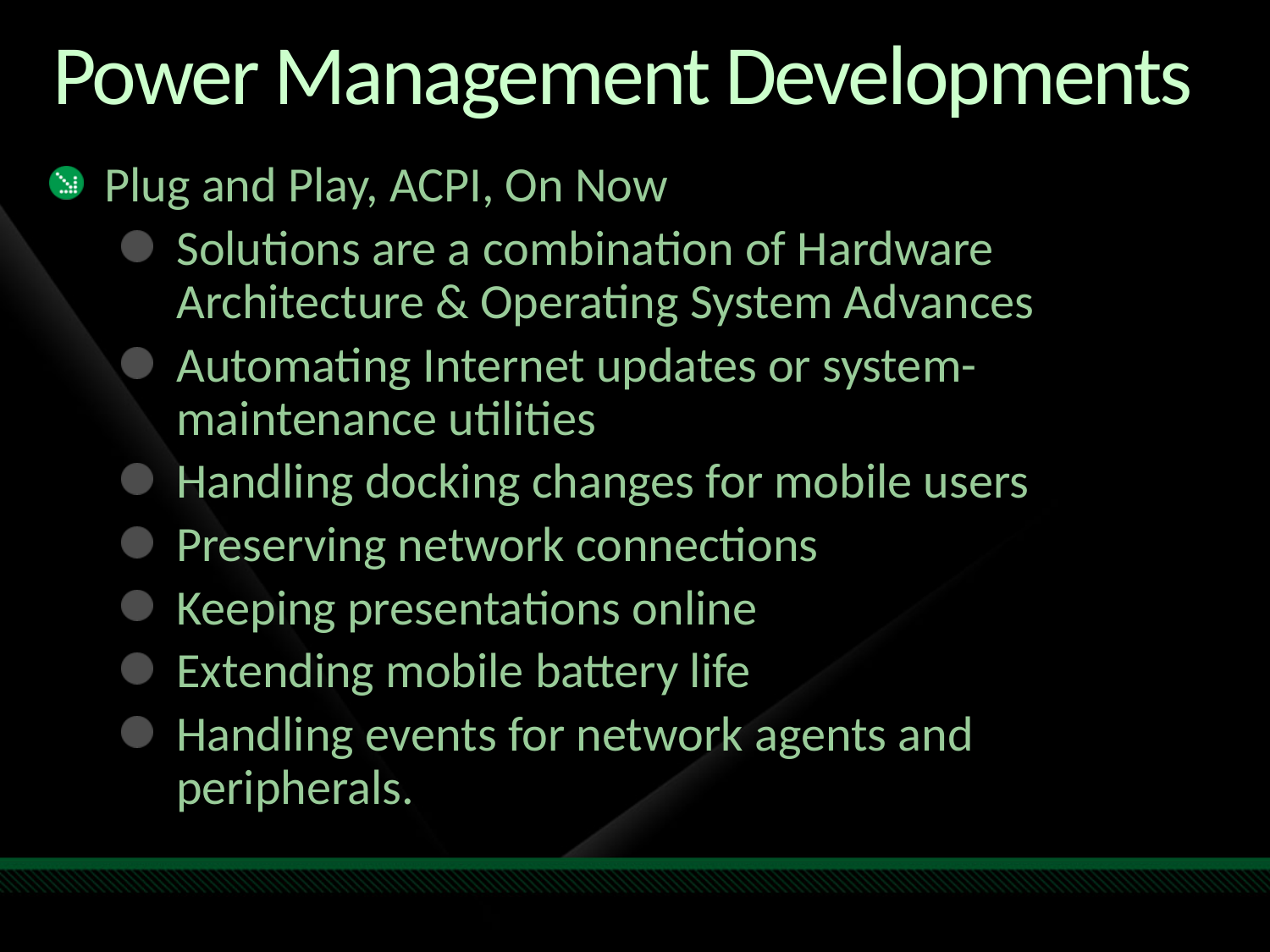

# Power Management Developments
Plug and Play, ACPI, On Now
Solutions are a combination of Hardware Architecture & Operating System Advances
Automating Internet updates or system-maintenance utilities
Handling docking changes for mobile users
Preserving network connections
Keeping presentations online
Extending mobile battery life
Handling events for network agents and peripherals.